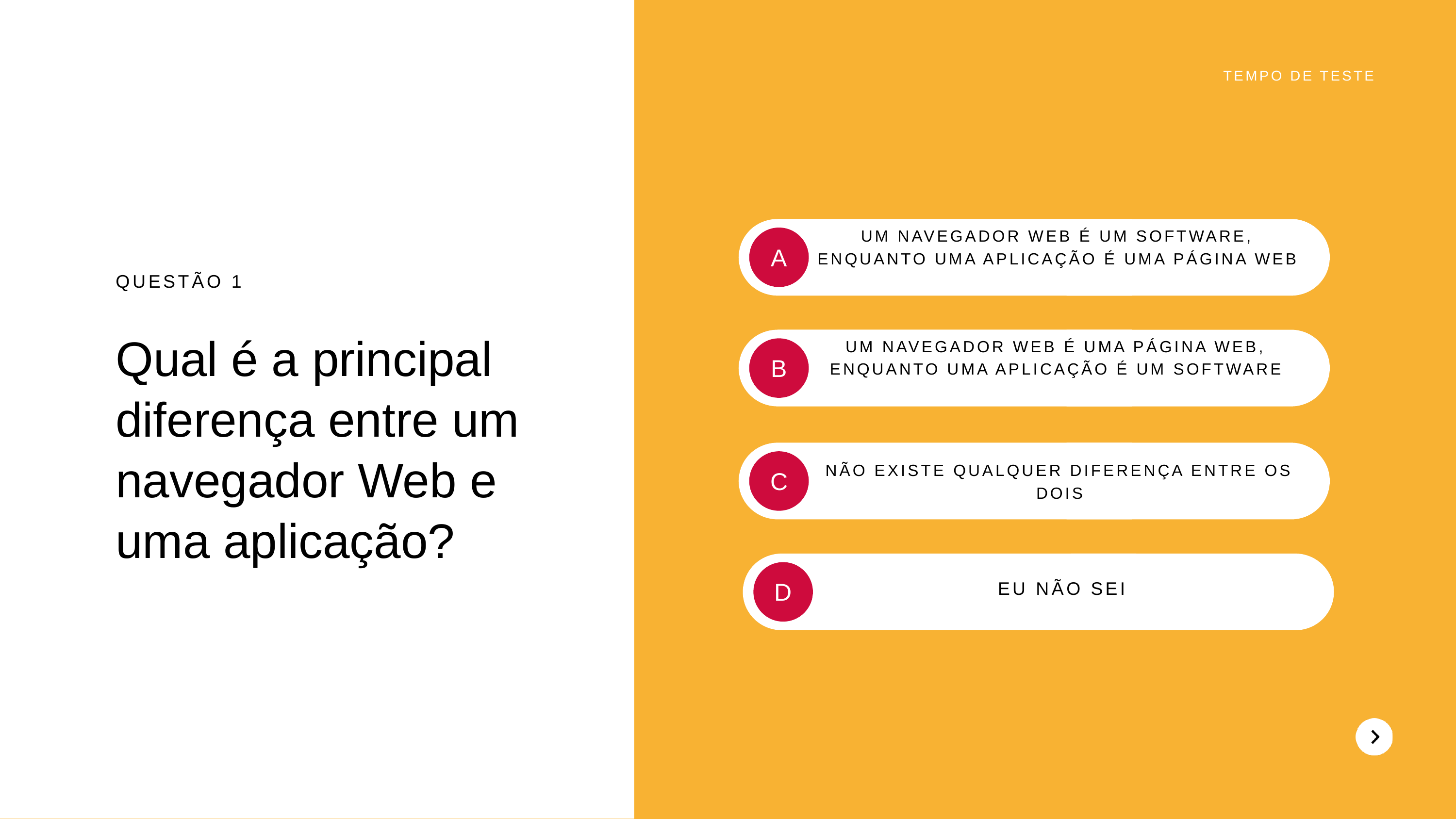

TEMPO DE TESTE

UM NAVEGADOR WEB É UM SOFTWARE, ENQUANTO UMA APLICAÇÃO É UMA PÁGINA WEB

A
QUESTÃO 1
Qual é a principal diferença entre um navegador Web e uma aplicação?

UM NAVEGADOR WEB É UMA PÁGINA WEB, ENQUANTO UMA APLICAÇÃO É UM SOFTWARE

B

NÃO EXISTE QUALQUER DIFERENÇA ENTRE OS DOIS
C

D
EU NÃO SEI